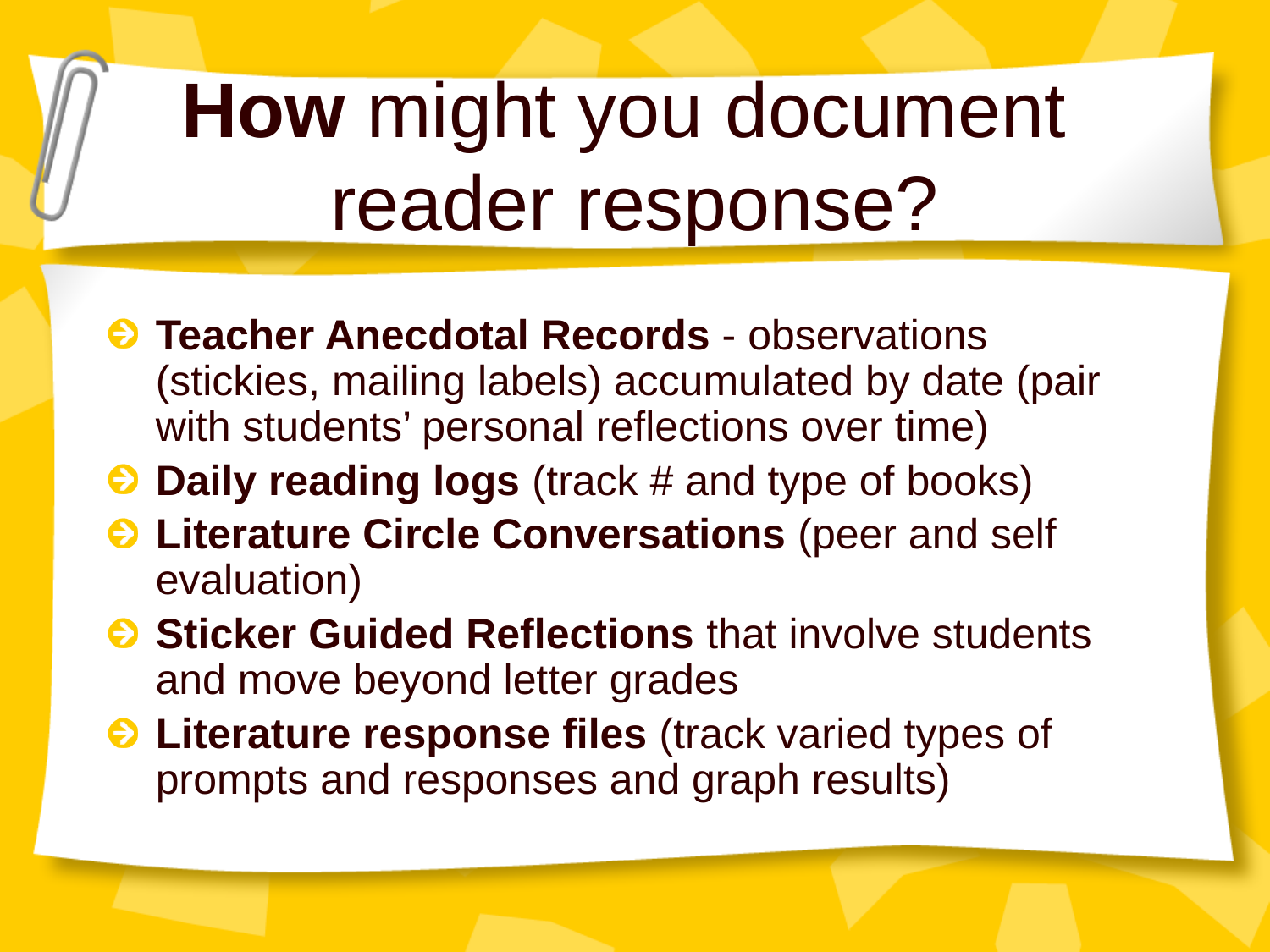

# How might you document reader response?
Teacher Anecdotal Records - observations (stickies, mailing labels) accumulated by date (pair with students’ personal reflections over time)
Daily reading logs (track # and type of books)
Literature Circle Conversations (peer and self evaluation)
Sticker Guided Reflections that involve students and move beyond letter grades
Literature response files (track varied types of prompts and responses and graph results)